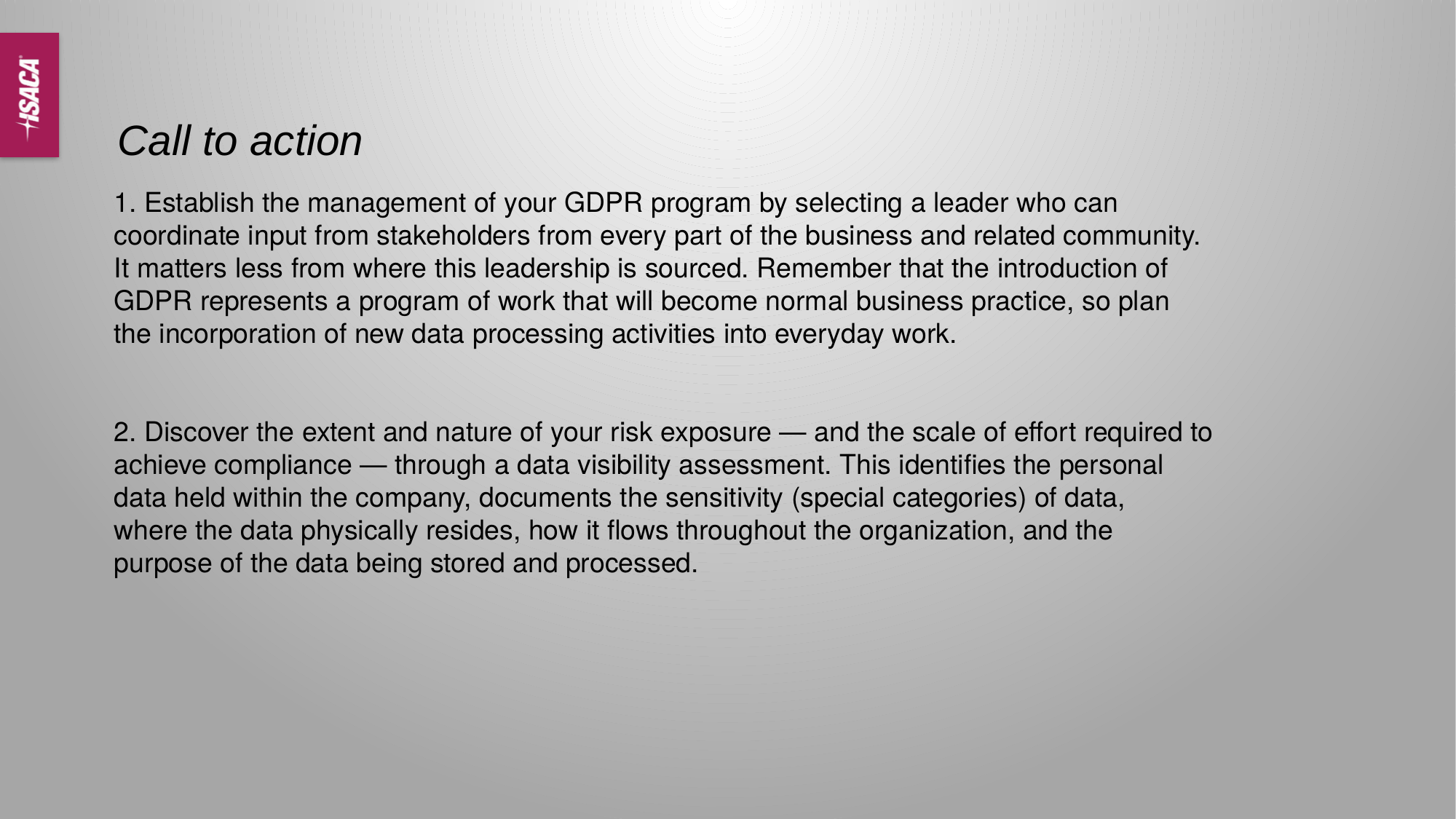

# Call to action
1. Establish the management of your GDPR program by selecting a leader who can
coordinate input from stakeholders from every part of the business and related community.
It matters less from where this leadership is sourced. Remember that the introduction of
GDPR represents a program of work that will become normal business practice, so plan
the incorporation of new data processing activities into everyday work.

2. Discover the extent and nature of your risk exposure — and the scale of effort required to
achieve compliance — through a data visibility assessment. This identifies the personal
data held within the company, documents the sensitivity (special categories) of data,
where the data physically resides, how it flows throughout the organization, and the
purpose of the data being stored and processed.